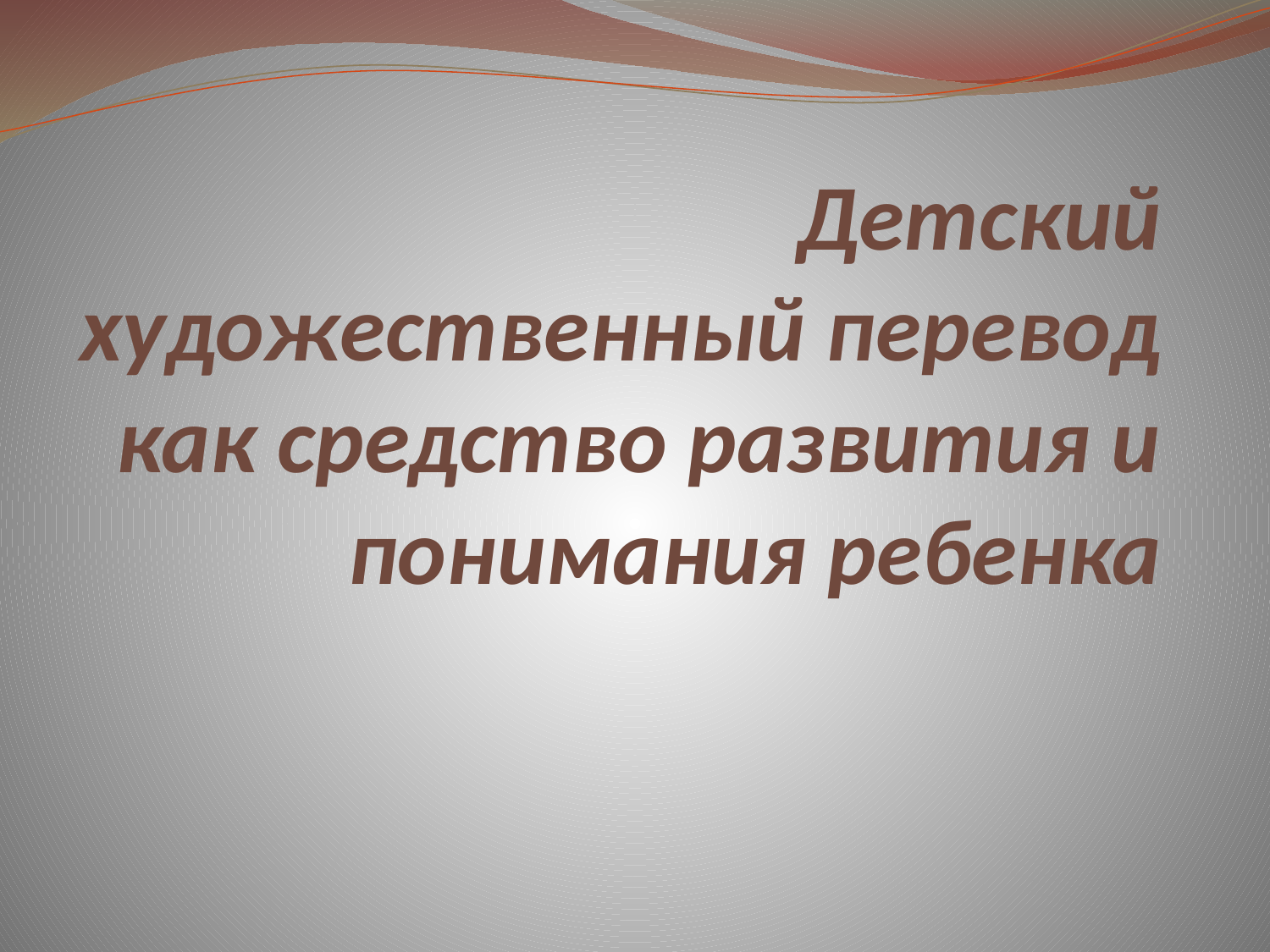

# Детский художественный перевод как средство развития и понимания ребенка